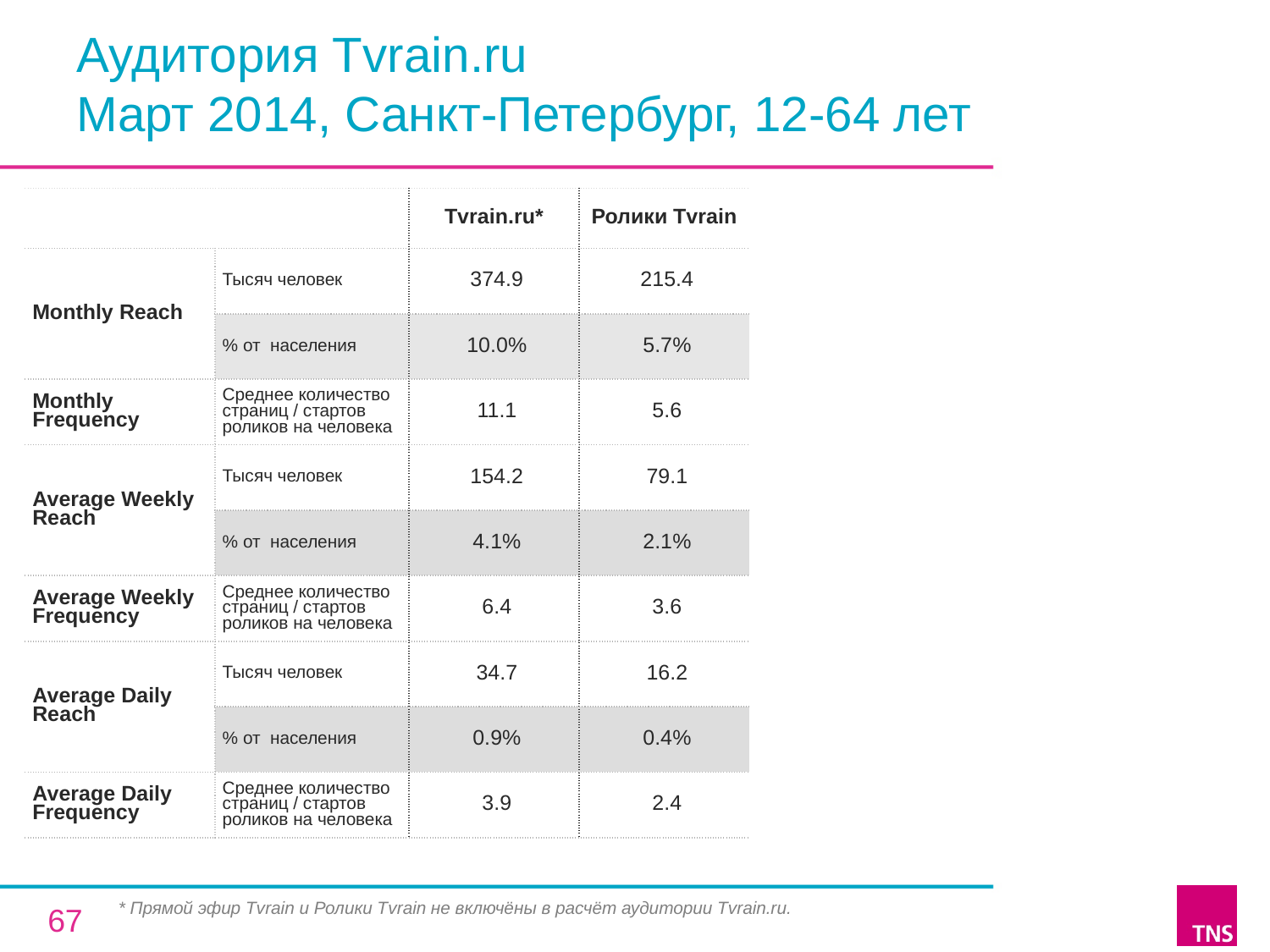

# Аудитория Tvrain.ru Март 2014, Санкт-Петербург, 12-64 лет
|  |  | Tvrain.ru\* | Ролики Tvrain |
| --- | --- | --- | --- |
| Monthly Reach | Тысяч человек | 374.9 | 215.4 |
|  | % от населения | 10.0% | 5.7% |
| Monthly Frequency | Среднее количество страниц / стартов роликов на человека | 11.1 | 5.6 |
| Average Weekly Reach | Тысяч человек | 154.2 | 79.1 |
|  | % от населения | 4.1% | 2.1% |
| Average Weekly Frequency | Среднее количество страниц / стартов роликов на человека | 6.4 | 3.6 |
| Average Daily Reach | Тысяч человек | 34.7 | 16.2 |
|  | % от населения | 0.9% | 0.4% |
| Average Daily Frequency | Среднее количество страниц / стартов роликов на человека | 3.9 | 2.4 |
* Прямой эфир Tvrain и Ролики Tvrain не включёны в расчёт аудитории Tvrain.ru.
67